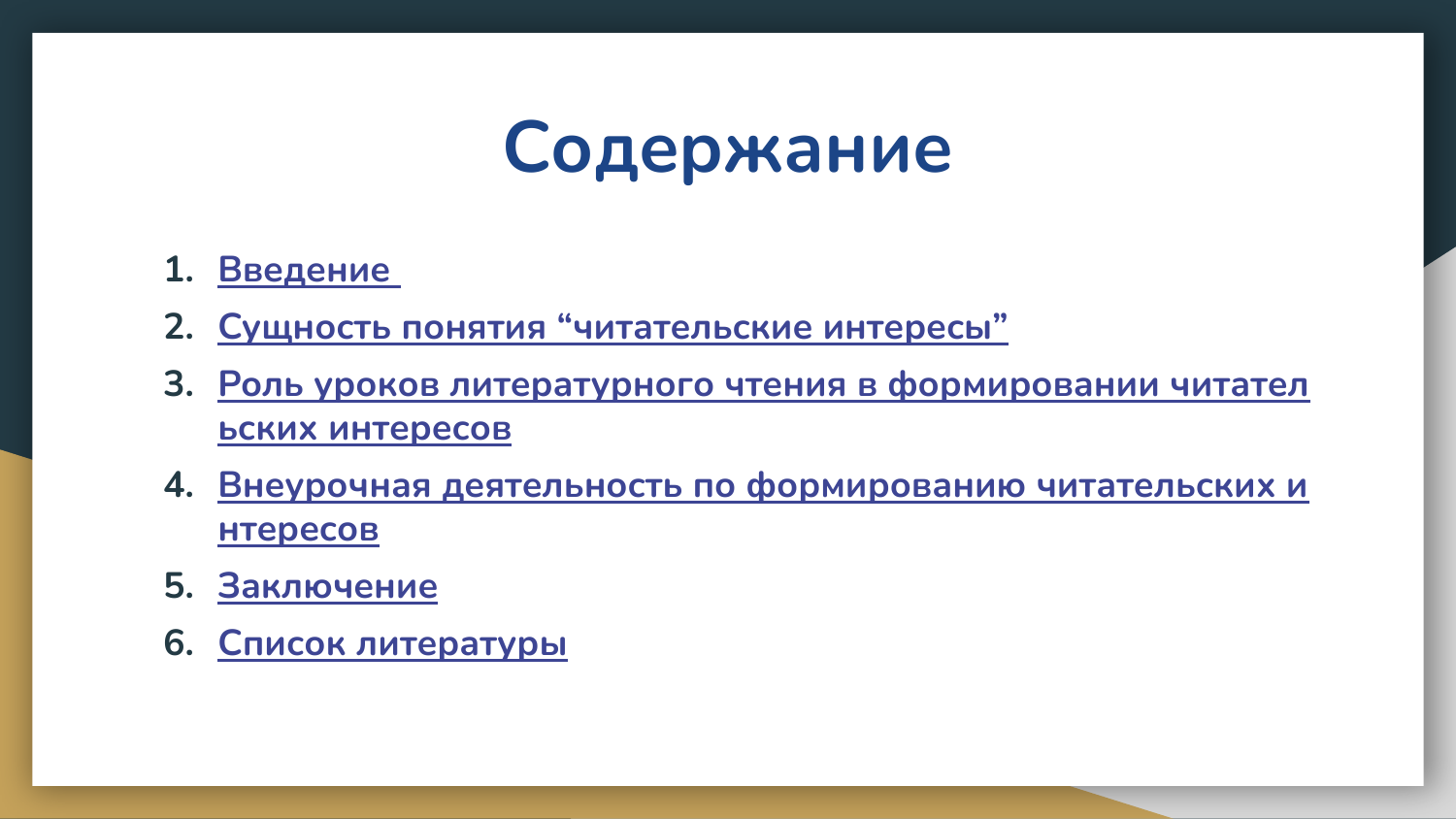

# Содержание
Введение
Сущность понятия “читательские интересы”
Роль уроков литературного чтения в формировании читательских интересов
Внеурочная деятельность по формированию читательских интересов
Заключение
Список литературы